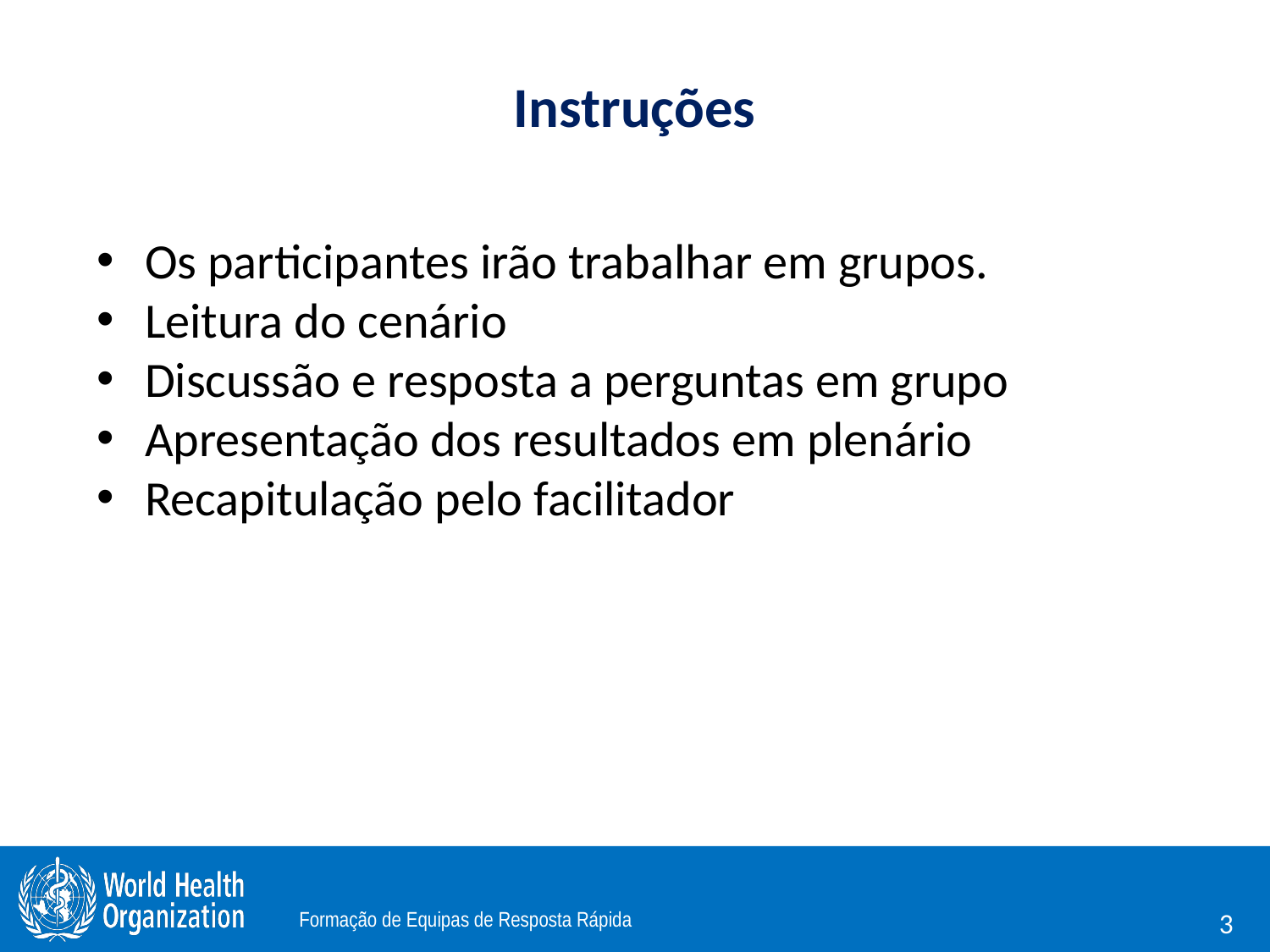

# Instruções
Os participantes irão trabalhar em grupos.
Leitura do cenário
Discussão e resposta a perguntas em grupo
Apresentação dos resultados em plenário
Recapitulação pelo facilitador